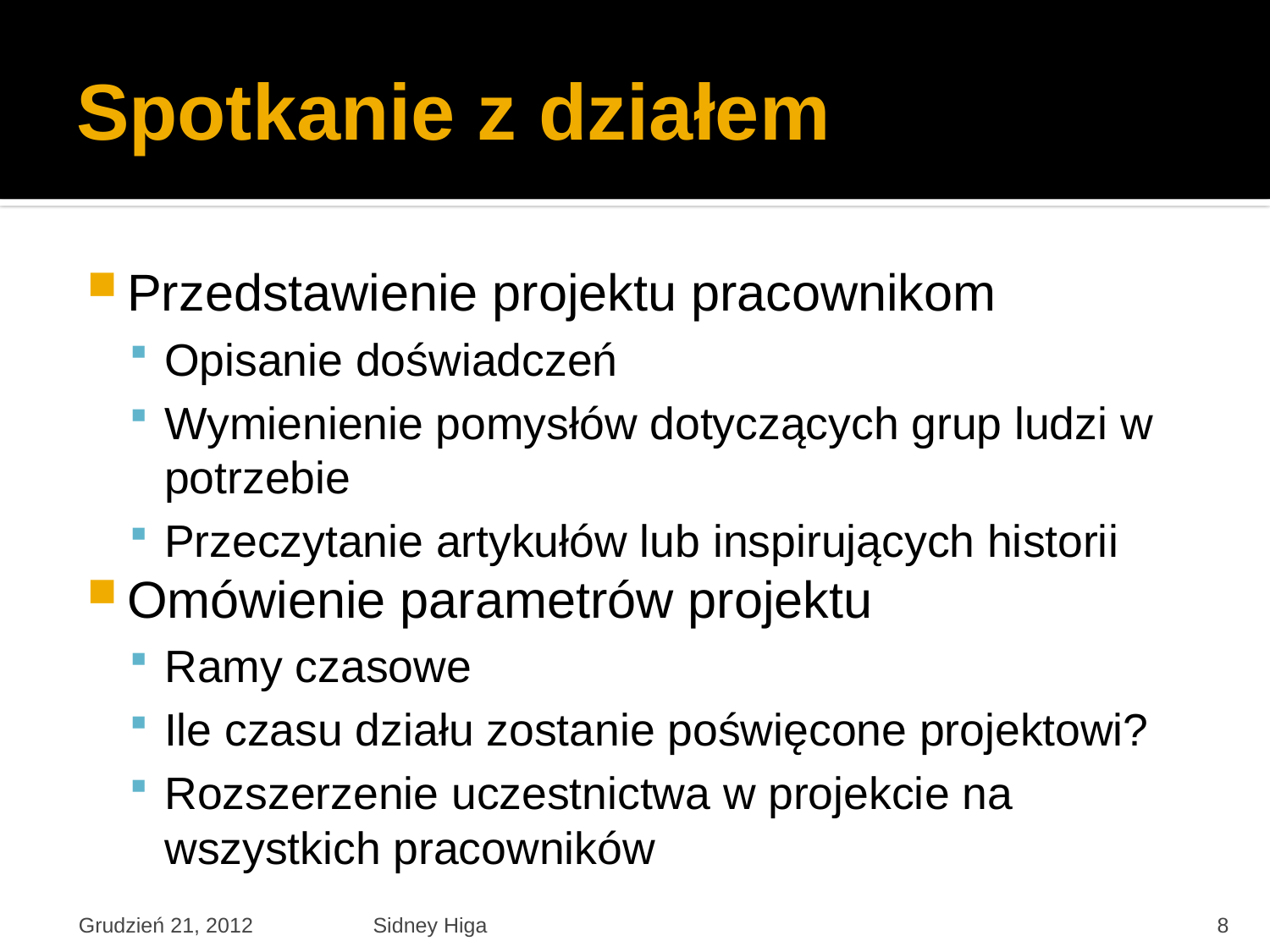

# Spotkanie z działem
Przedstawienie projektu pracownikom
Opisanie doświadczeń
Wymienienie pomysłów dotyczących grup ludzi w potrzebie
Przeczytanie artykułów lub inspirujących historii
Omówienie parametrów projektu
Ramy czasowe
Ile czasu działu zostanie poświęcone projektowi?
Rozszerzenie uczestnictwa w projekcie na wszystkich pracowników
Grudzień 21, 2012
Sidney Higa
8